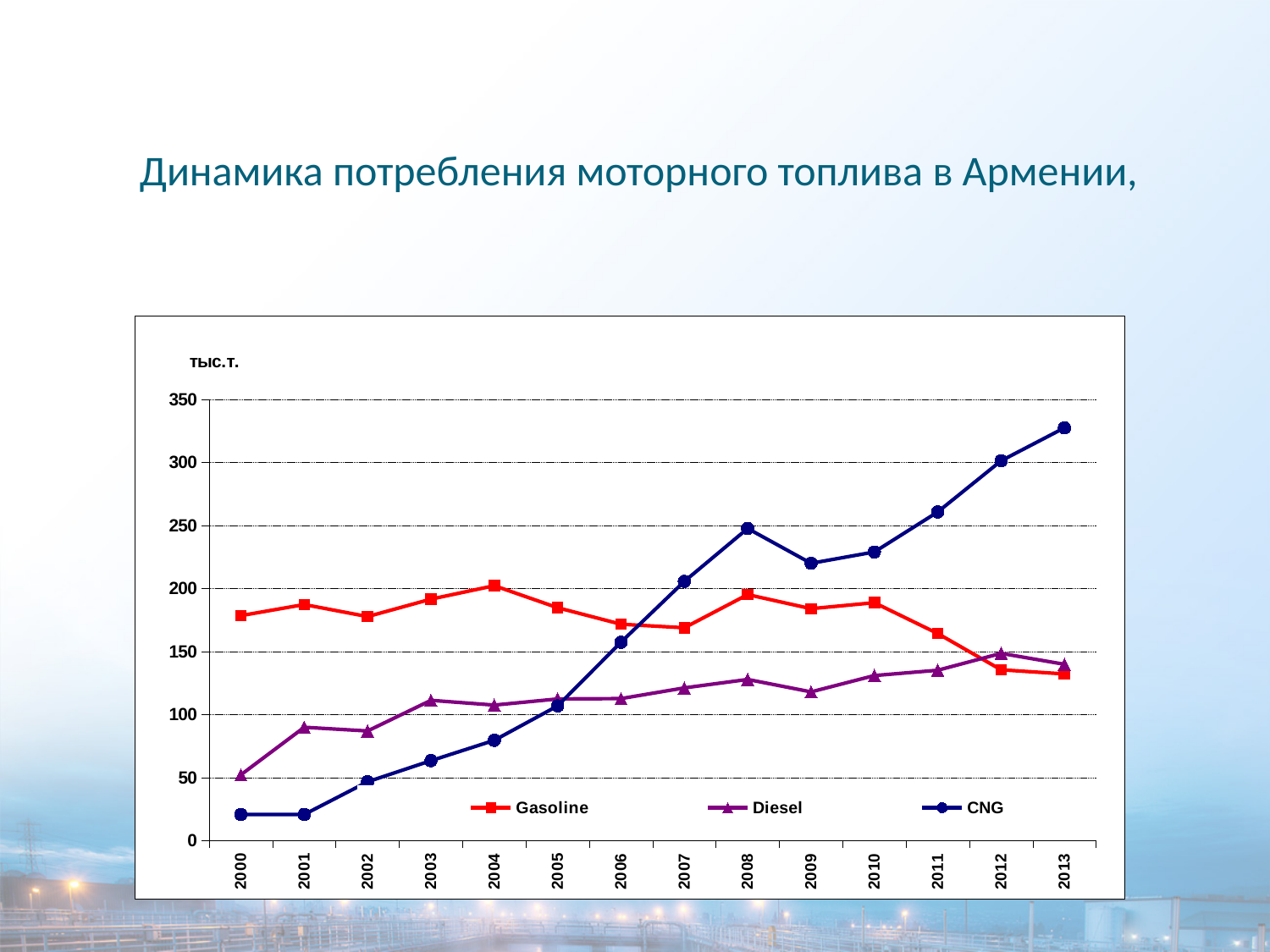

Динамика потребления моторного топлива в Армении,

### Chart

| Category | Gasoline | Diesel | CNG |
|---|---|---|---|
| 2000 | 178.48100000000005 | 52.211000000000006 | 20.779999999999994 |
| 2001 | 187.329 | 89.922 | 20.792999999999992 |
| 2002 | 177.719 | 87.009 | 46.728000000000016 |
| 2003 | 191.60399999999998 | 111.317 | 63.432 |
| 2004 | 202.23499999999999 | 107.55 | 79.57299999999998 |
| 2005 | 184.737 | 112.43700000000003 | 106.92400000000002 |
| 2006 | 171.662 | 112.71100000000003 | 157.445 |
| 2007 | 168.876 | 121.164 | 205.654 |
| 2008 | 195.20399999999998 | 127.85199999999999 | 247.639 |
| 2009 | 183.99200000000005 | 118.024 | 220.0 |
| 2010 | 188.791 | 130.966 | 229.0 |
| 2011 | 164.30700000000004 | 135.147 | 260.702 |
| 2012 | 135.508 | 148.595 | 301.317 |
| 2013 | 132.21599999999998 | 139.907 | 327.48699999999985 |